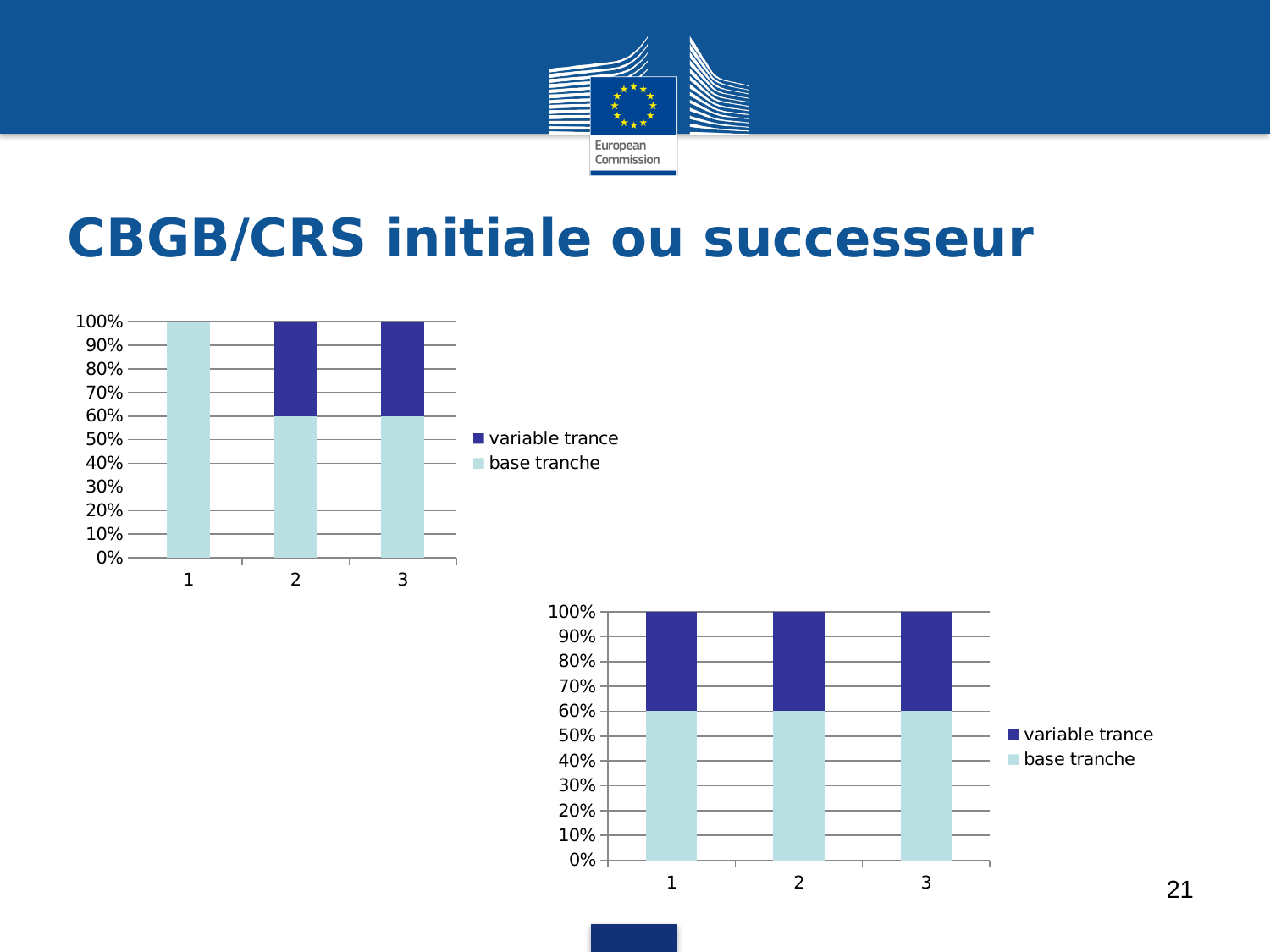

# CBGB/CRS initiale ou successeur

### Chart

| Category | base tranche | variable trance |
|---|---|---|

### Chart

| Category | base tranche | variable trance |
|---|---|---|
21